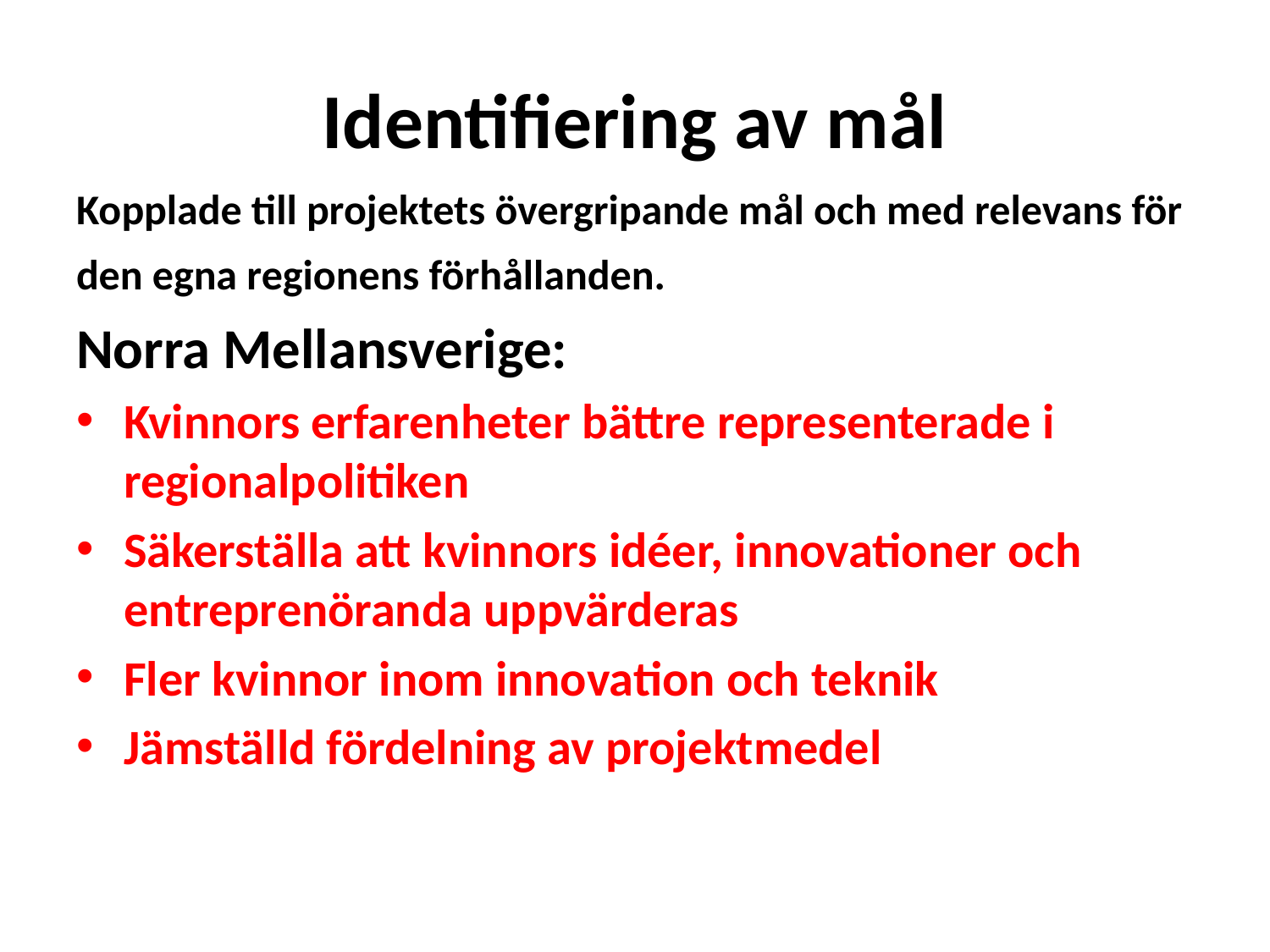

# Identifiering av mål
Kopplade till projektets övergripande mål och med relevans för den egna regionens förhållanden.
Norra Mellansverige:
Kvinnors erfarenheter bättre representerade i regionalpolitiken
Säkerställa att kvinnors idéer, innovationer och entreprenöranda uppvärderas
Fler kvinnor inom innovation och teknik
Jämställd fördelning av projektmedel